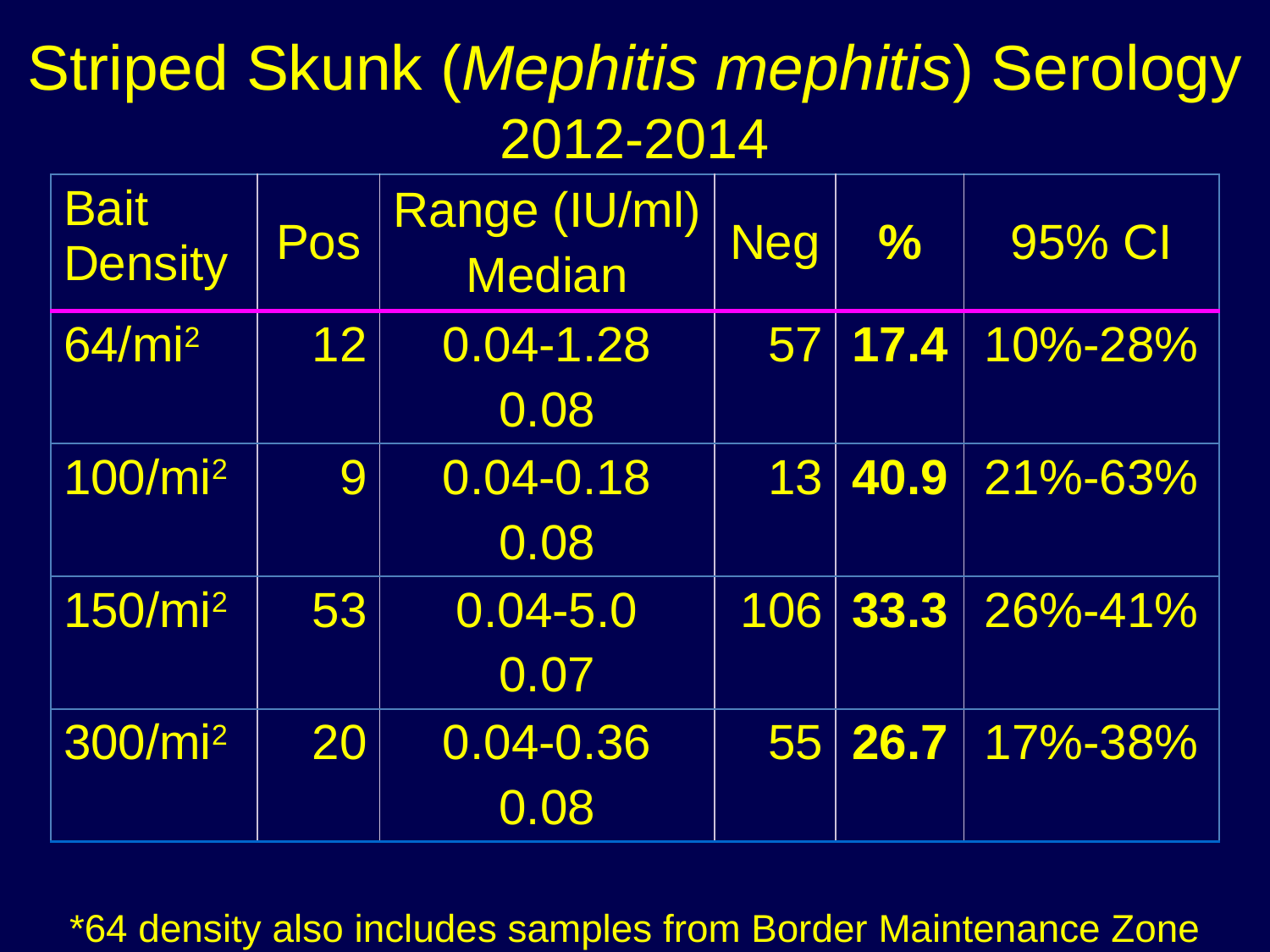

Striped Skunk (Mephitis mephitis) Serology
2012-2014
| Bait Density | Pos | Range (IU/ml) Median | Neg | % | 95% CI |
| --- | --- | --- | --- | --- | --- |
| 64/mi2 | 12 | 0.04-1.28 0.08 | 57 | 17.4 | 10%-28% |
| 100/mi2 | 9 | 0.04-0.18 0.08 | 13 | 40.9 | 21%-63% |
| 150/mi2 | 53 | 0.04-5.0 0.07 | 106 | 33.3 | 26%-41% |
| 300/mi2 | 20 | 0.04-0.36 0.08 | 55 | 26.7 | 17%-38% |
*64 density also includes samples from Border Maintenance Zone